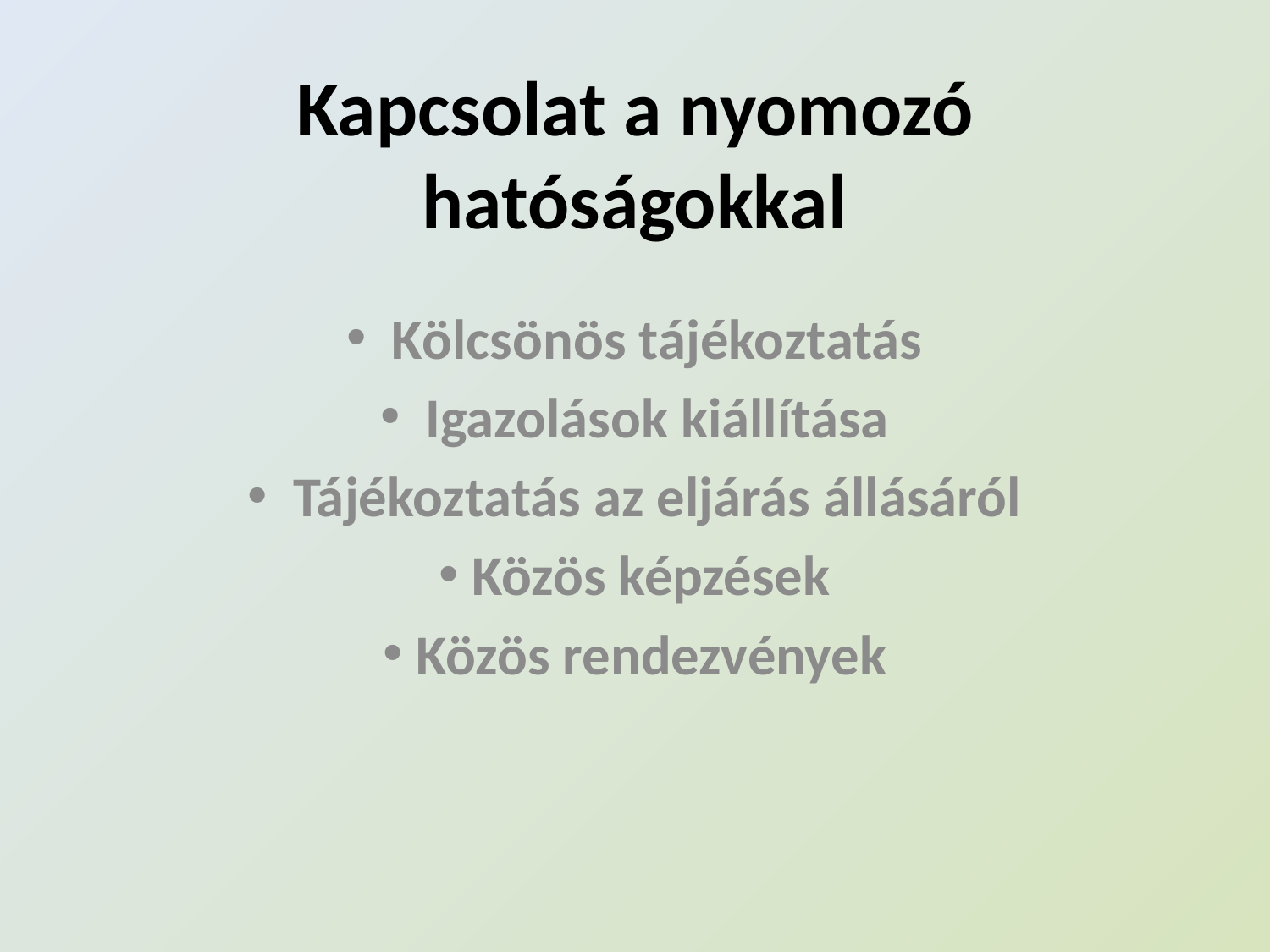

# Kapcsolat a nyomozó hatóságokkal
  Kölcsönös tájékoztatás
  Igazolások kiállítása
  Tájékoztatás az eljárás állásáról
 Közös képzések
 Közös rendezvények